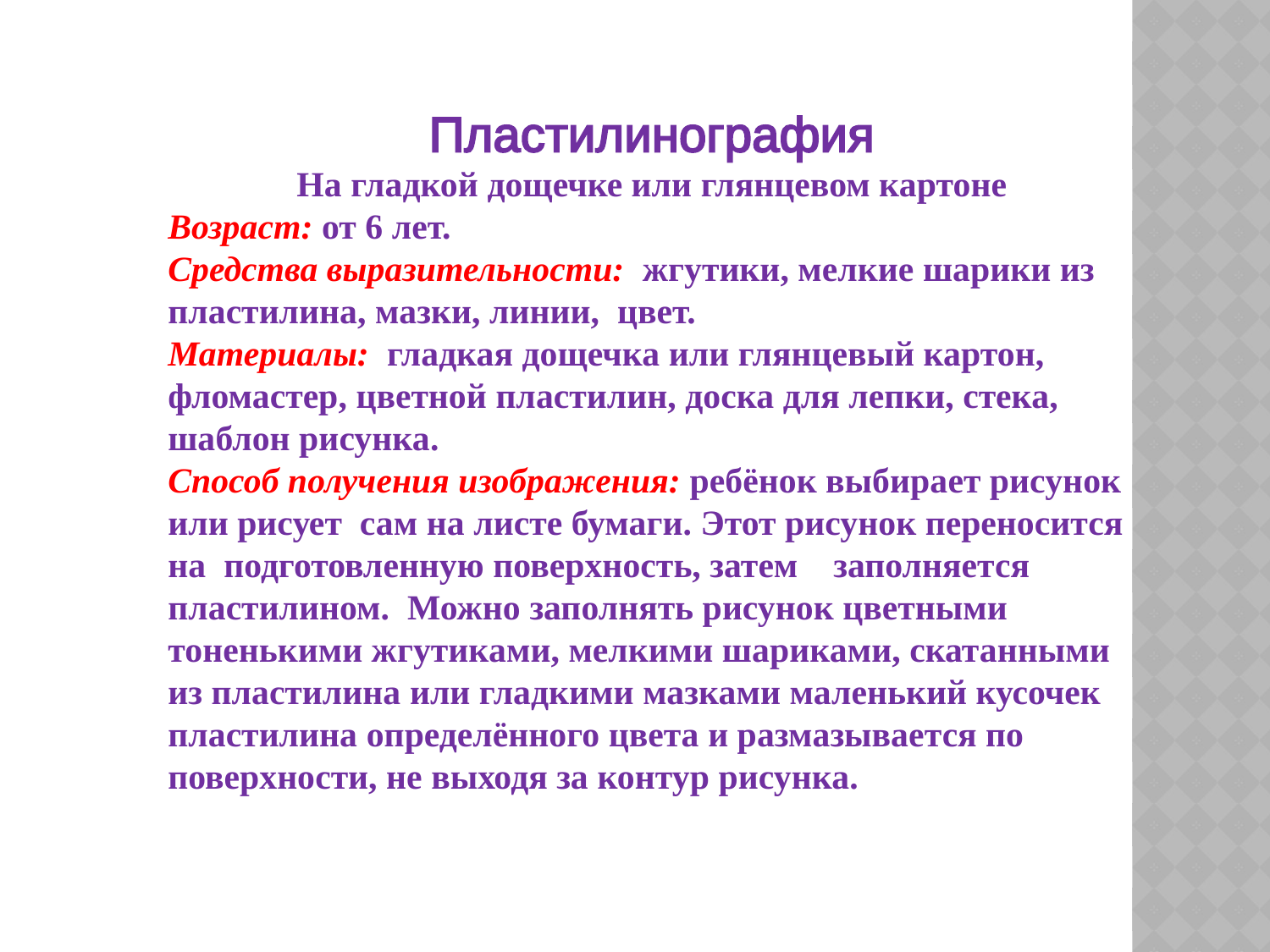

Пластилинография
На гладкой дощечке или глянцевом картоне
Возраст: от 6 лет.
Средства выразительности:  жгутики, мелкие шарики из пластилина, мазки, линии,  цвет.
Материалы:  гладкая дощечка или глянцевый картон, фломастер, цветной пластилин, доска для лепки, стека, шаблон рисунка.
Способ получения изображения: ребёнок выбирает рисунок  или рисует  сам на листе бумаги. Этот рисунок переносится на  подготовленную поверхность, затем    заполняется пластилином.  Можно заполнять рисунок цветными тоненькими жгутиками, мелкими шариками, скатанными из пластилина или гладкими мазками маленький кусочек пластилина определённого цвета и размазывается по  поверхности, не выходя за контур рисунка.